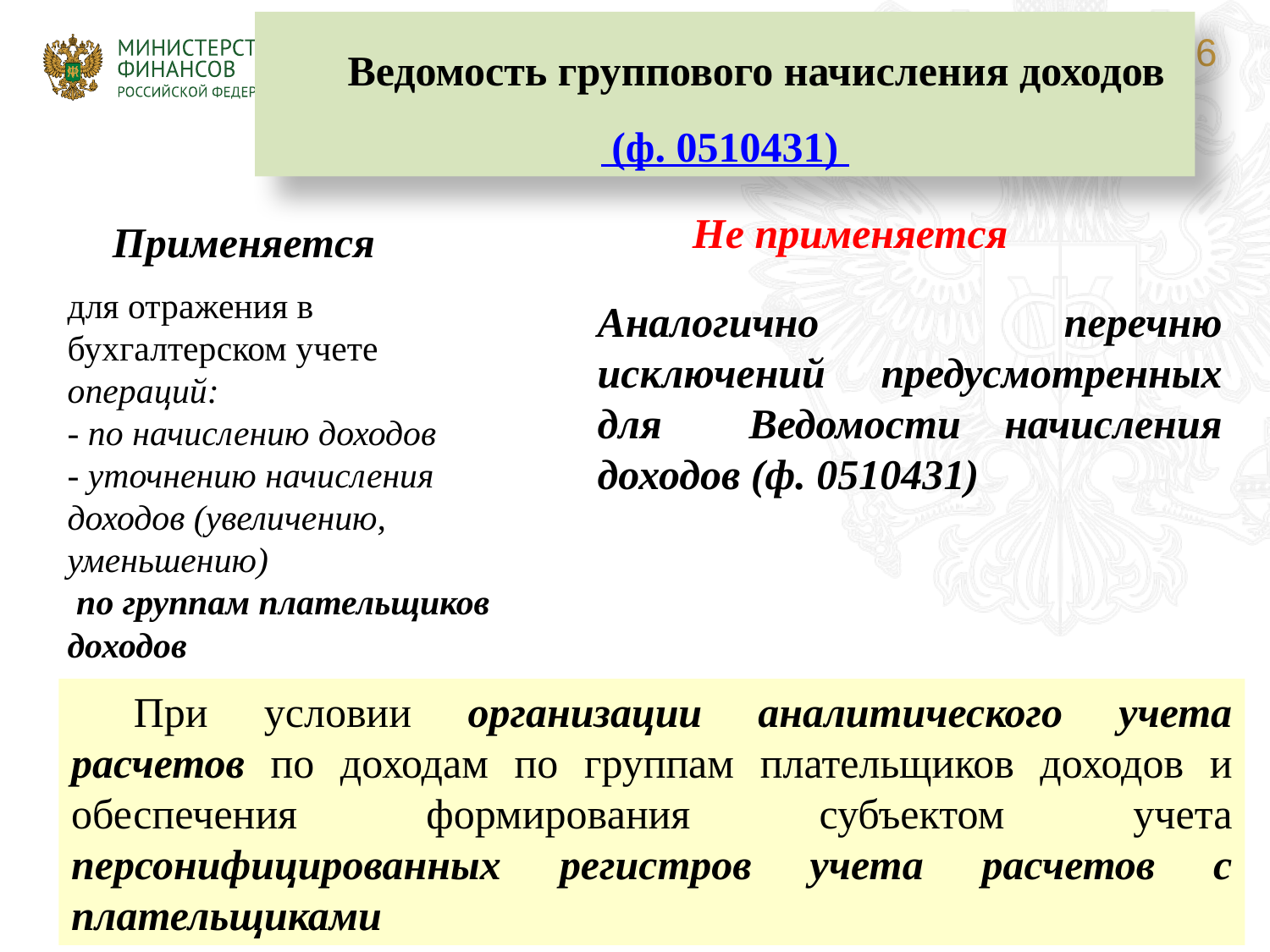

Ведомость группового начисления доходов
 (ф. 0510431)
Не применяется
Применяется
для отражения в бухгалтерском учете операций:
- по начислению доходов
- уточнению начисления доходов (увеличению, уменьшению)
 по группам плательщиков доходов
Аналогично  перечню исключений предусмотренных для  Ведомости начисления доходов (ф. 0510431)
При условии организации аналитического учета расчетов по доходам по группам плательщиков доходов и обеспечения формирования субъектом учета персонифицированных регистров учета расчетов с плательщиками